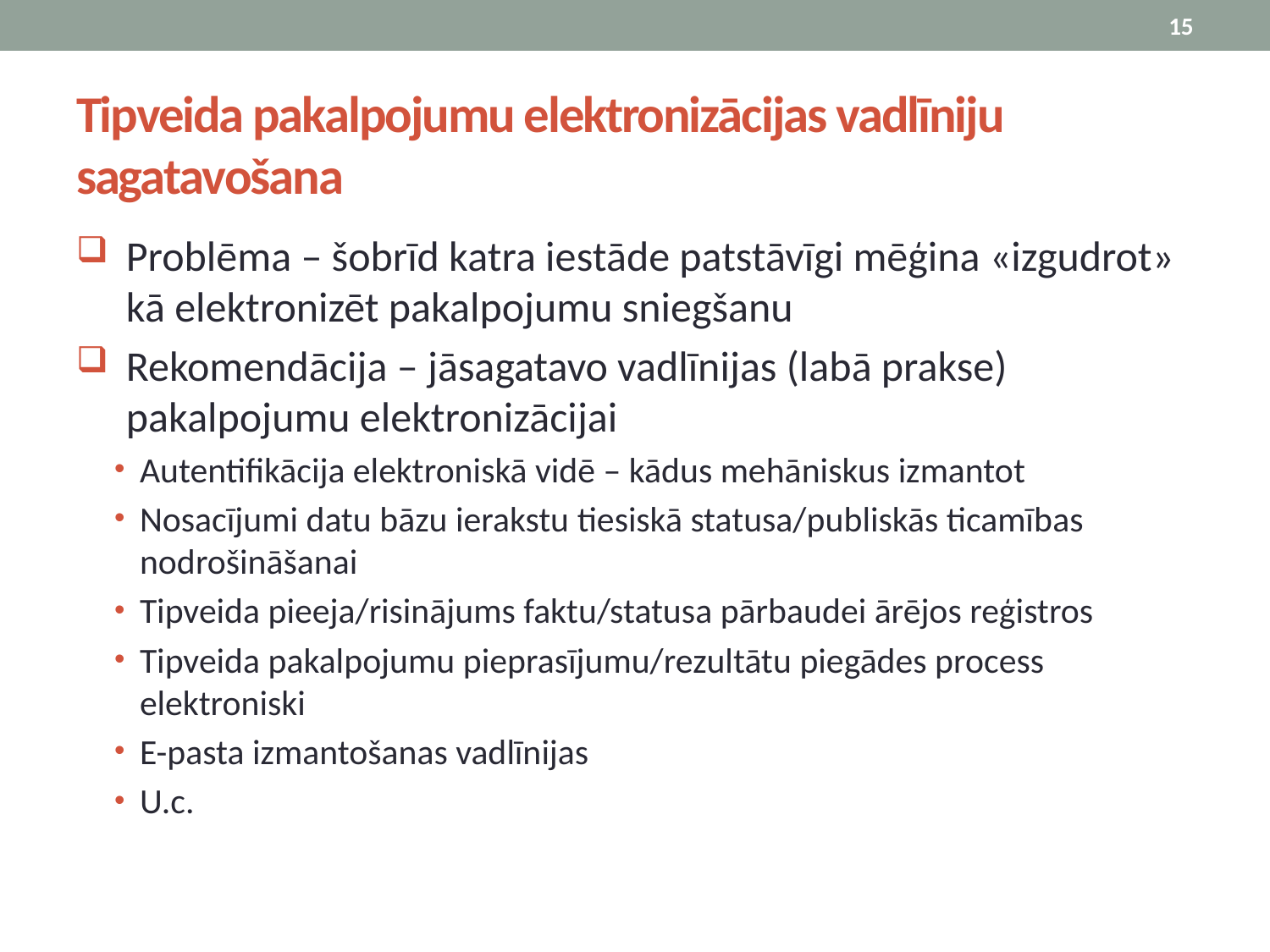

15
# Tipveida pakalpojumu elektronizācijas vadlīniju sagatavošana
Problēma – šobrīd katra iestāde patstāvīgi mēģina «izgudrot» kā elektronizēt pakalpojumu sniegšanu
Rekomendācija – jāsagatavo vadlīnijas (labā prakse) pakalpojumu elektronizācijai
Autentifikācija elektroniskā vidē – kādus mehāniskus izmantot
Nosacījumi datu bāzu ierakstu tiesiskā statusa/publiskās ticamības  nodrošināšanai
Tipveida pieeja/risinājums faktu/statusa pārbaudei ārējos reģistros
Tipveida pakalpojumu pieprasījumu/rezultātu piegādes process elektroniski
E-pasta izmantošanas vadlīnijas
U.c.